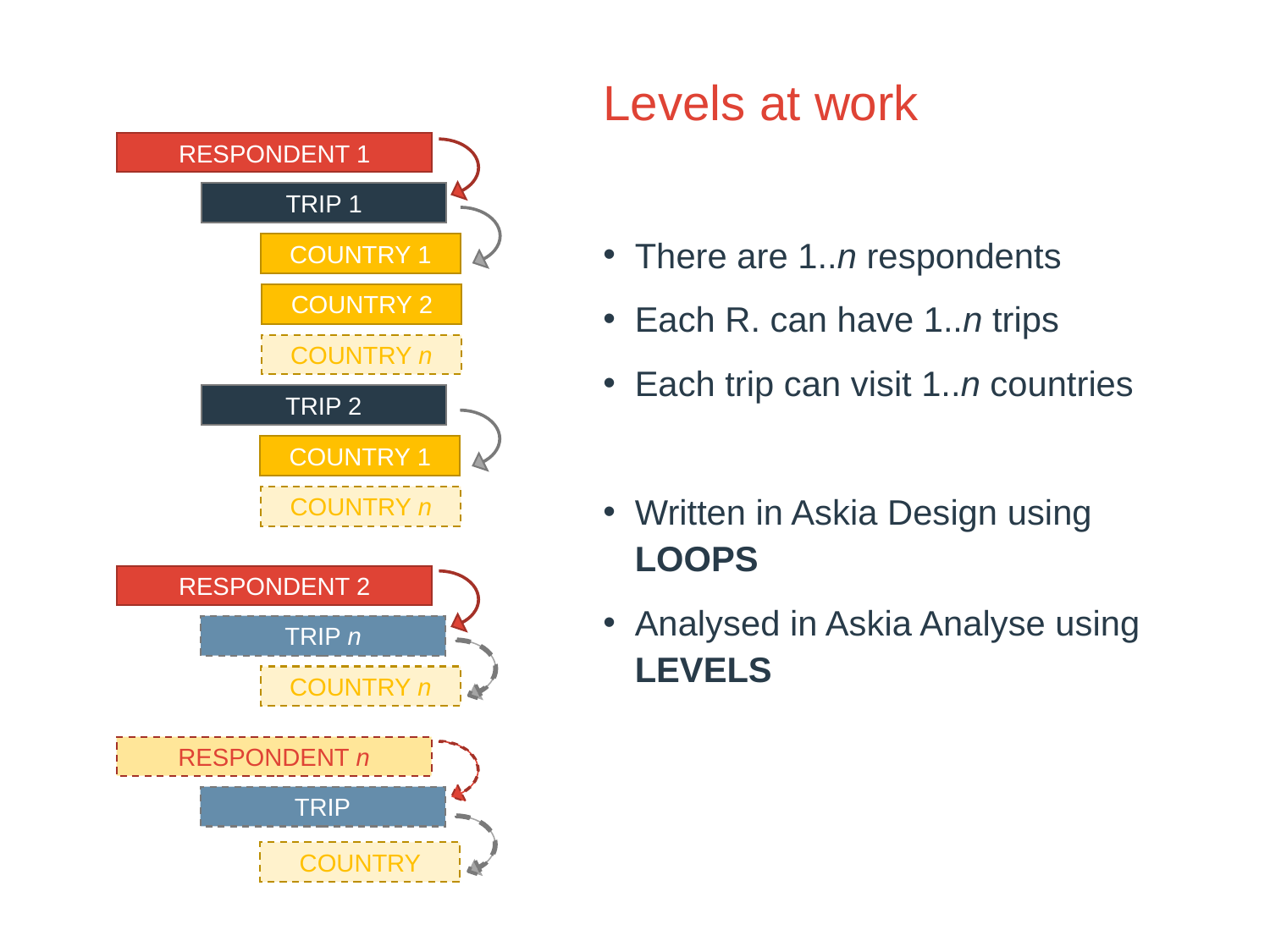

# Levels at work

respondent 1
trip 1

There are 1..n respondents
Each R. can have 1..n trips
Each trip can visit 1..n countries

Written in Askia Design using LOOPS
Analysed in Askia Analyse using LEVELS
country 1
country 2
country n
trip 2

country 1
country n

respondent 2
trip n

country n

respondent n
trip

Country